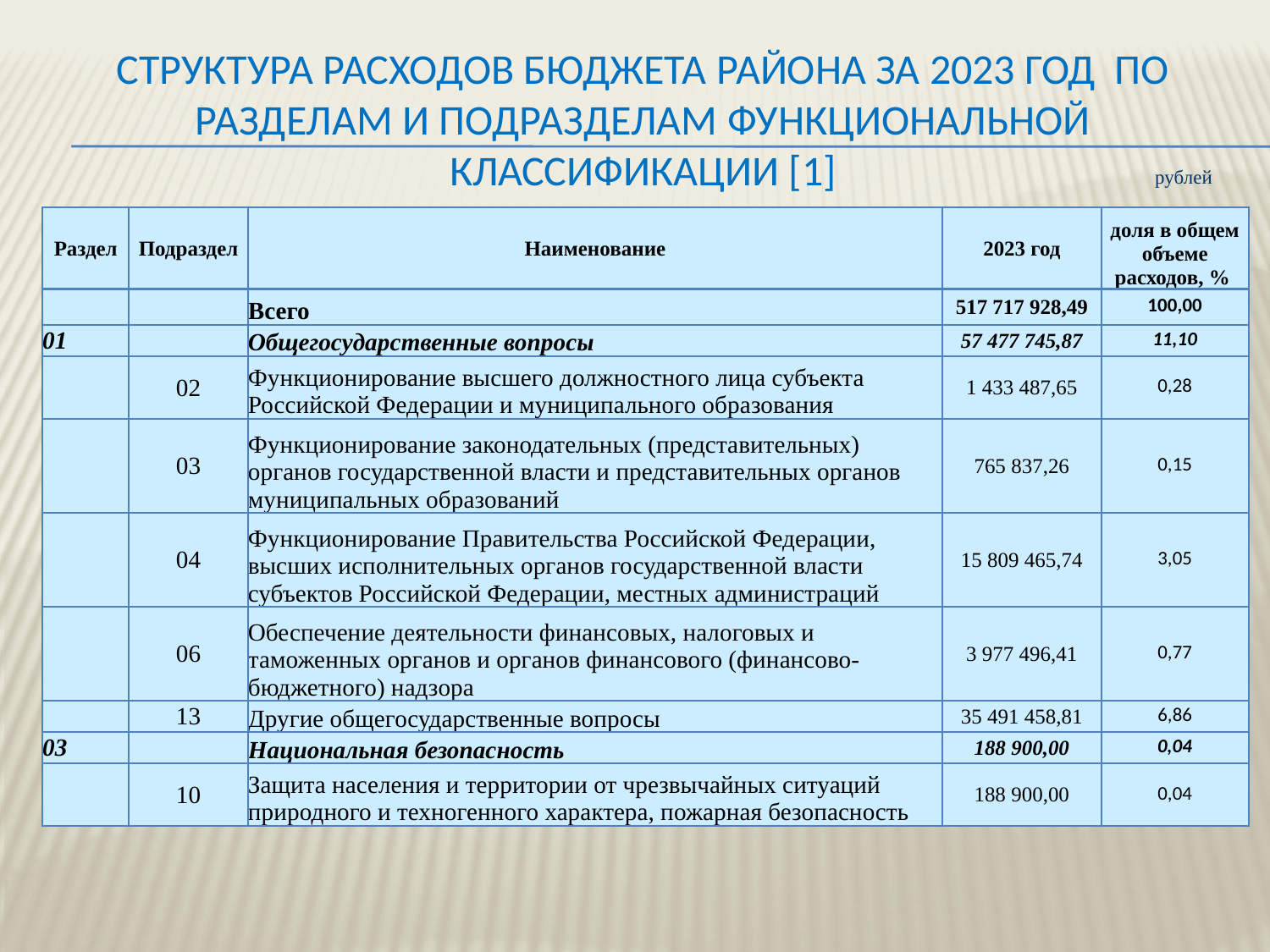

# Структура расходов бюджета района за 2023 год  по разделам и подразделам функциональной классификации [1]
рублей
| Раздел | Подраздел | Наименование | 2023 год | доля в общем объеме расходов, % |
| --- | --- | --- | --- | --- |
|  |  | Всего | 517 717 928,49 | 100,00 |
| 01 |  | Общегосударственные вопросы | 57 477 745,87 | 11,10 |
|  | 02 | Функционирование высшего должностного лица субъекта Российской Федерации и муниципального образования | 1 433 487,65 | 0,28 |
|  | 03 | Функционирование законодательных (представительных) органов государственной власти и представительных органов муниципальных образований | 765 837,26 | 0,15 |
|  | 04 | Функционирование Правительства Российской Федерации, высших исполнительных органов государственной власти субъектов Российской Федерации, местных администраций | 15 809 465,74 | 3,05 |
|  | 06 | Обеспечение деятельности финансовых, налоговых и таможенных органов и органов финансового (финансово-бюджетного) надзора | 3 977 496,41 | 0,77 |
|  | 13 | Другие общегосударственные вопросы | 35 491 458,81 | 6,86 |
| 03 |  | Национальная безопасность | 188 900,00 | 0,04 |
|  | 10 | Защита населения и территории от чрезвычайных ситуаций природного и техногенного характера, пожарная безопасность | 188 900,00 | 0,04 |